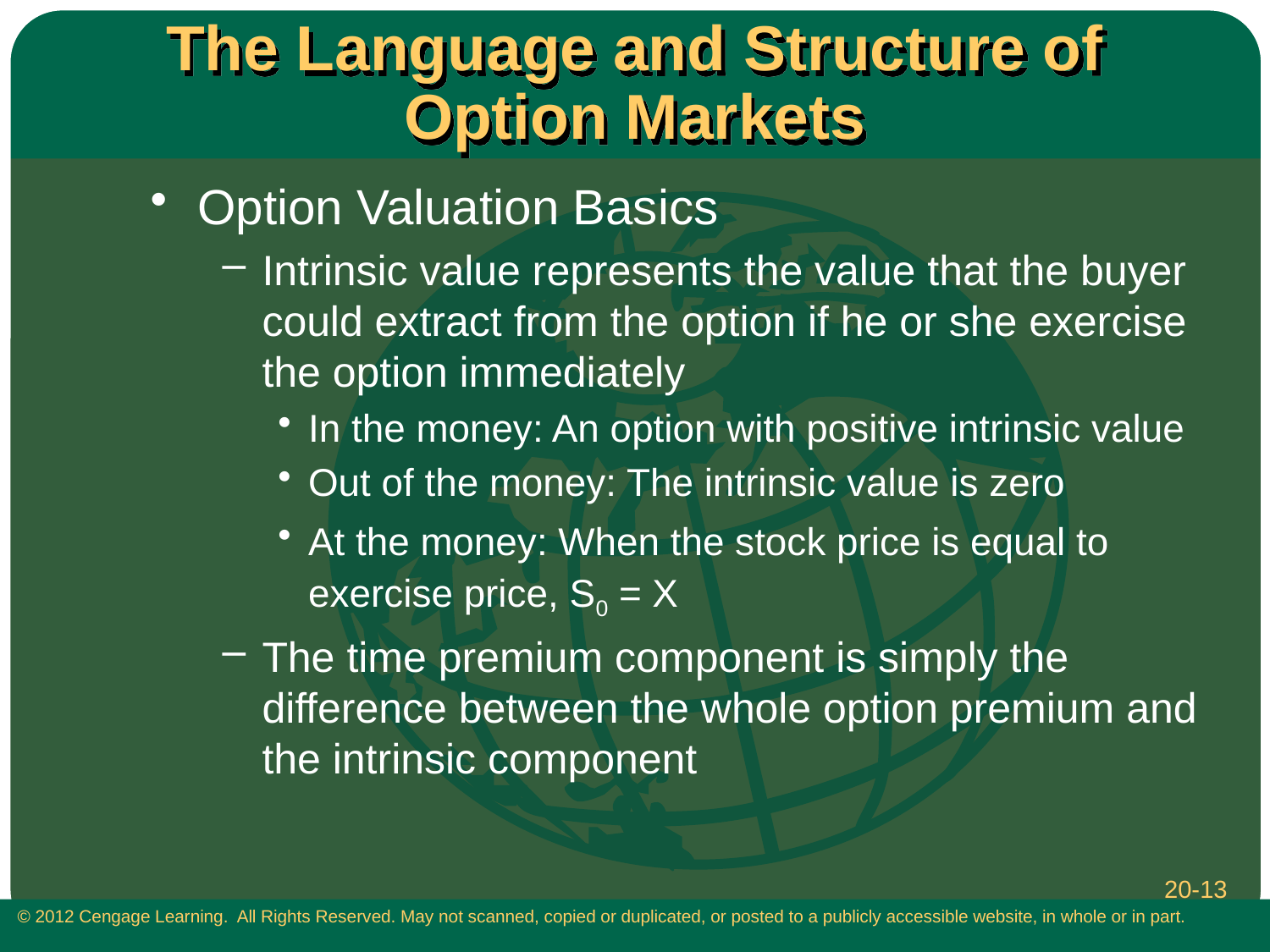

# The Language and Structure of Option Markets
Option Valuation Basics
Intrinsic value represents the value that the buyer could extract from the option if he or she exercise the option immediately
In the money: An option with positive intrinsic value
Out of the money: The intrinsic value is zero
At the money: When the stock price is equal to exercise price, S0 = X
The time premium component is simply the difference between the whole option premium and the intrinsic component

20-13
 © 2012 Cengage Learning.  All Rights Reserved. May not scanned, copied or duplicated, or posted to a publicly accessible website, in whole or in part.